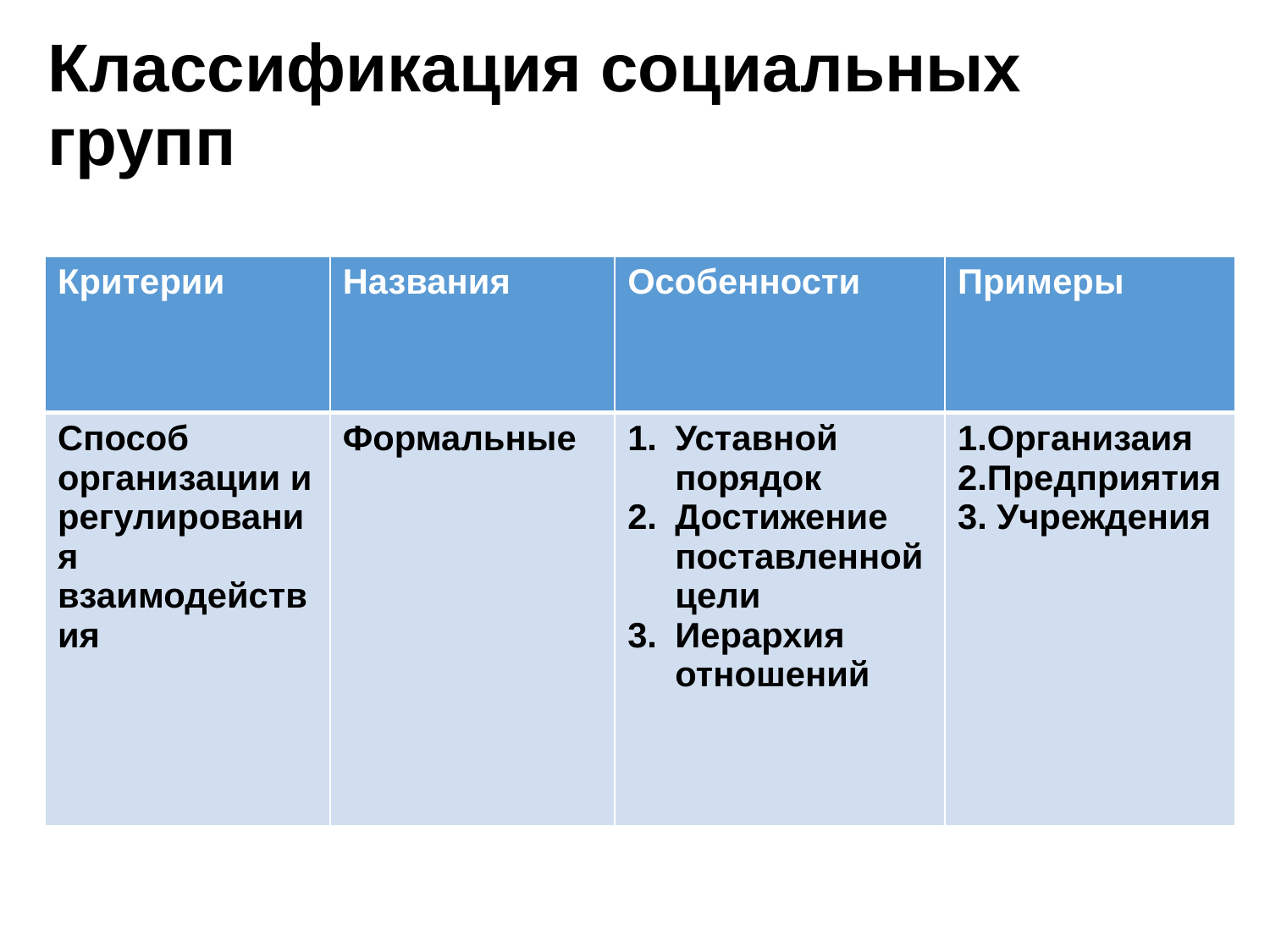

# Классификация социальных групп
| Критерии | Названия | Особенности | Примеры |
| --- | --- | --- | --- |
| Способ организации и регулирования взаимодействия | Формальные | Уставной порядок Достижение поставленной цели Иерархия отношений | 1.Организаия 2.Предприятия 3. Учреждения |